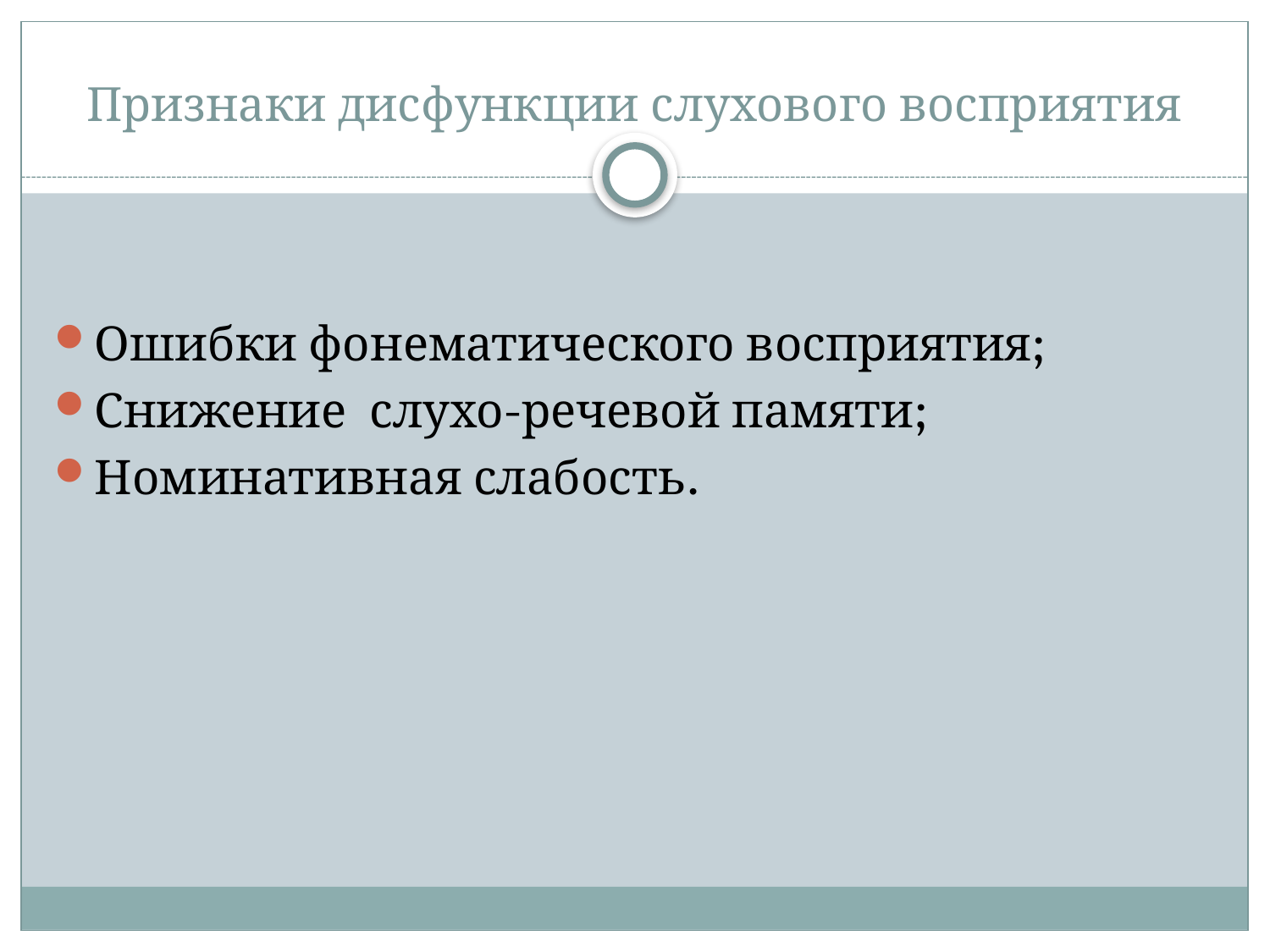

# Признаки дисфункции слухового восприятия
Ошибки фонематического восприятия;
Снижение  слухо-речевой памяти;
Номинативная слабость.